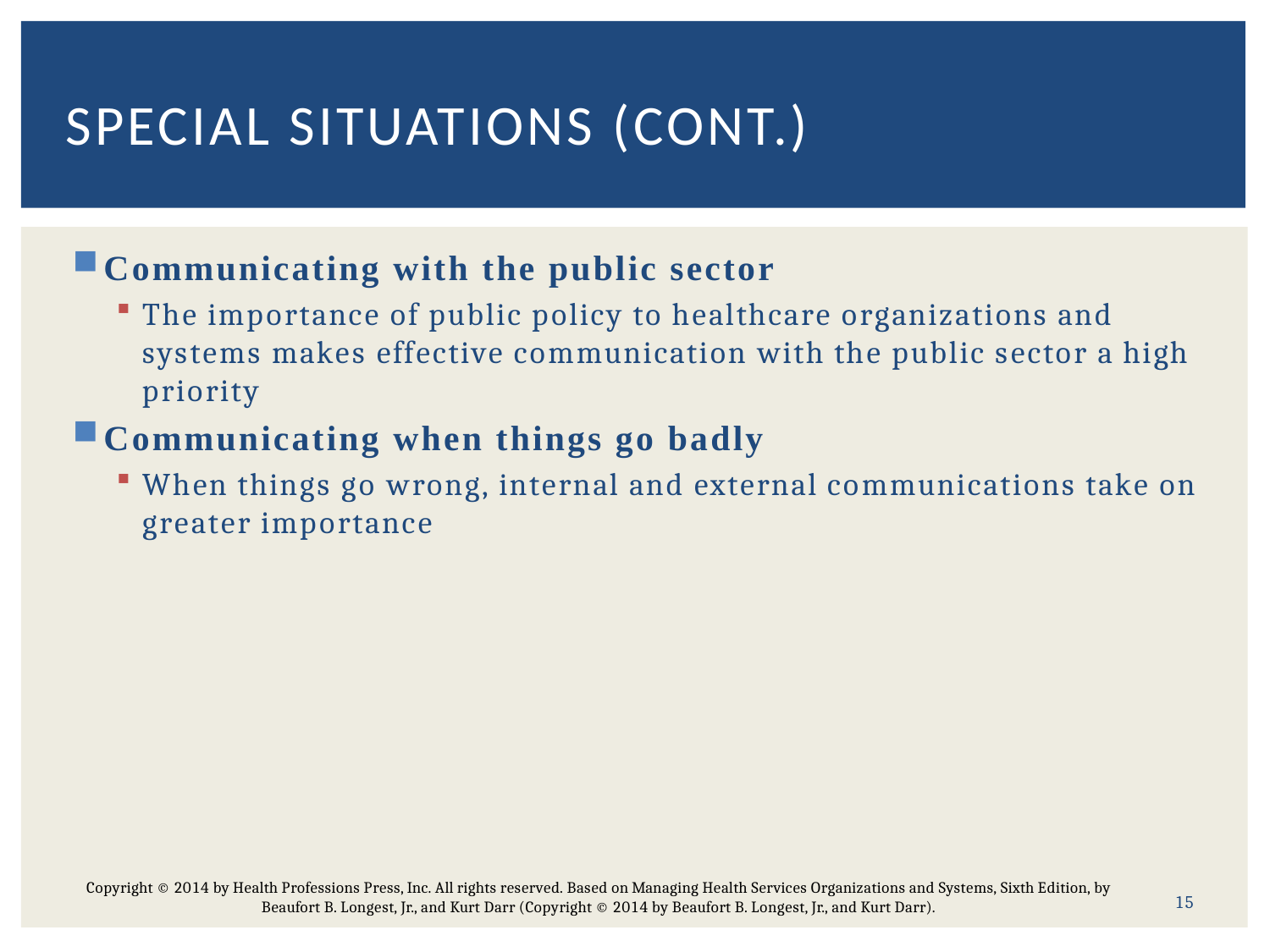

# Special Situations (cont.)
Communicating with the public sector
The importance of public policy to healthcare organizations and systems makes effective communication with the public sector a high priority
Communicating when things go badly
When things go wrong, internal and external communications take on greater importance

15